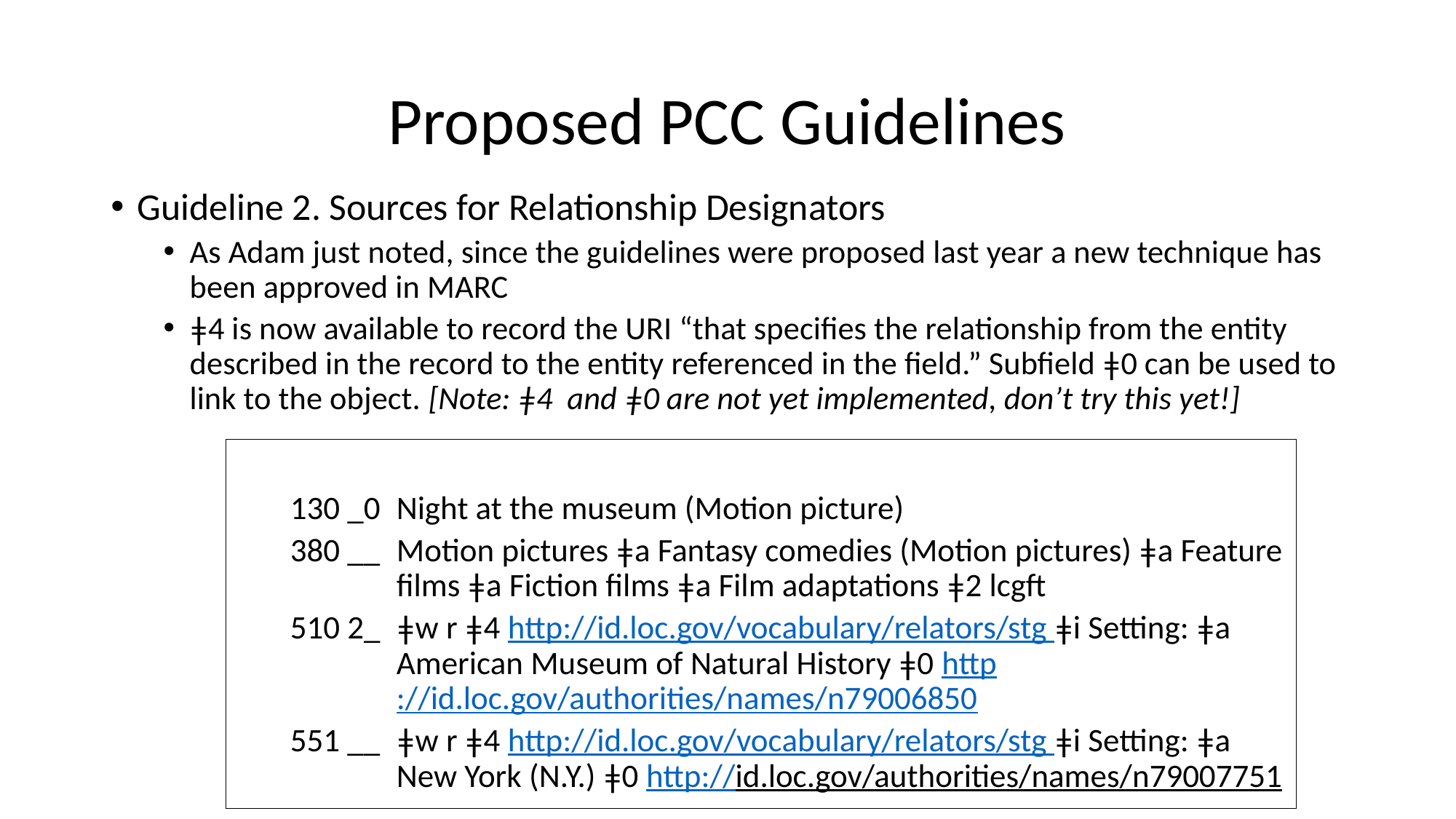

# Proposed PCC Guidelines
Guideline 2. Sources for Relationship Designators
As Adam just noted, since the guidelines were proposed last year a new technique has been approved in MARC
ǂ4 is now available to record the URI “that specifies the relationship from the entity described in the record to the entity referenced in the field.” Subfield ǂ0 can be used to link to the object. [Note: ǂ4  and ǂ0 are not yet implemented, don’t try this yet!]

130 _0	Night at the museum (Motion picture)
380 __	Motion pictures ǂa Fantasy comedies (Motion pictures) ǂa Feature films ǂa Fiction films ǂa Film adaptations ǂ2 lcgft
510 2_	ǂw r ǂ4 http://id.loc.gov/vocabulary/relators/stg ǂi Setting: ǂa American Museum of Natural History ǂ0 http://id.loc.gov/authorities/names/n79006850
551 __	ǂw r ǂ4 http://id.loc.gov/vocabulary/relators/stg ǂi Setting: ǂa New York (N.Y.) ǂ0 http://id.loc.gov/authorities/names/n79007751